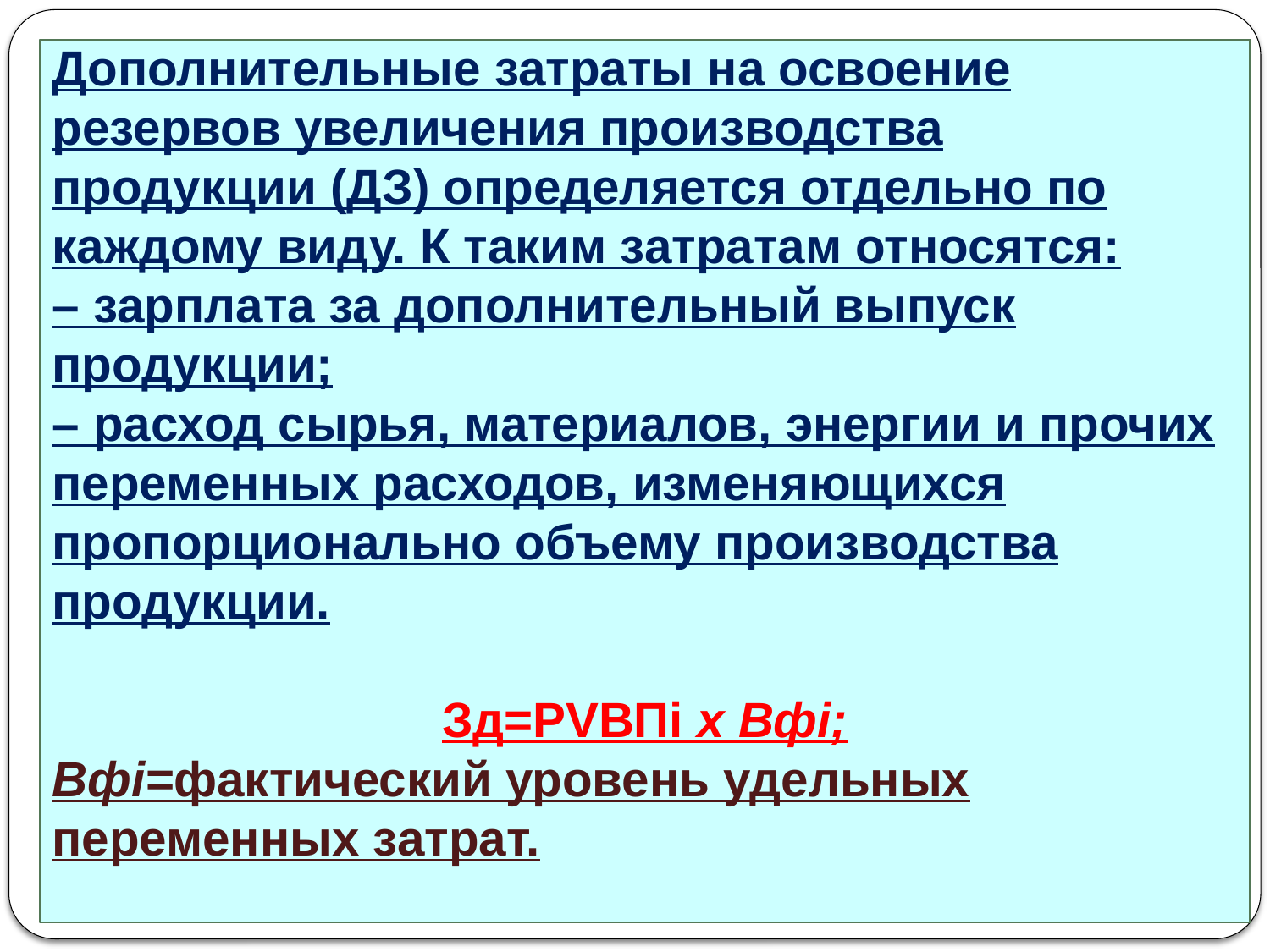

Дополнительные затраты на освоение резервов увеличения производства продукции (ДЗ) определяется отдельно по каждому виду. К таким затратам относятся:
– зарплата за дополнительный выпуск продукции;
– расход сырья, материалов, энергии и прочих переменных расходов, изменяющихся пропорционально объему производства продукции.

Зд=Р­VВПi х Вфi;
Вфi=фактический уровень удельных переменных затрат.